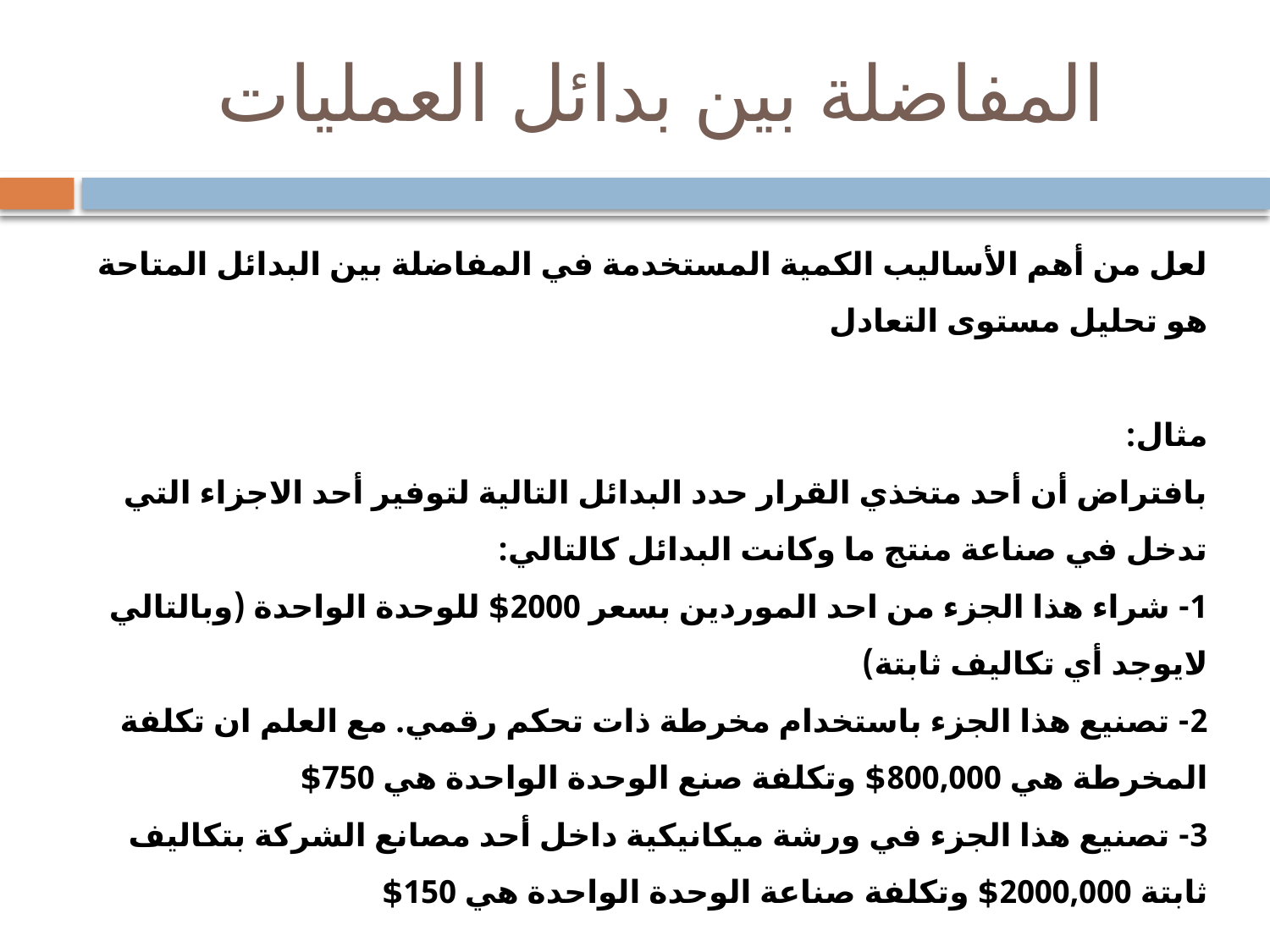

# المفاضلة بين بدائل العمليات

لعل من أهم الأساليب الكمية المستخدمة في المفاضلة بين البدائل المتاحة هو تحليل مستوى التعادل

مثال:
بافتراض أن أحد متخذي القرار حدد البدائل التالية لتوفير أحد الاجزاء التي تدخل في صناعة منتج ما وكانت البدائل كالتالي:
1- شراء هذا الجزء من احد الموردين بسعر 2000$ للوحدة الواحدة (وبالتالي لايوجد أي تكاليف ثابتة)
2- تصنيع هذا الجزء باستخدام مخرطة ذات تحكم رقمي. مع العلم ان تكلفة المخرطة هي 800,000$ وتكلفة صنع الوحدة الواحدة هي 750$
3- تصنيع هذا الجزء في ورشة ميكانيكية داخل أحد مصانع الشركة بتكاليف ثابتة 2000,000$ وتكلفة صناعة الوحدة الواحدة هي 150$